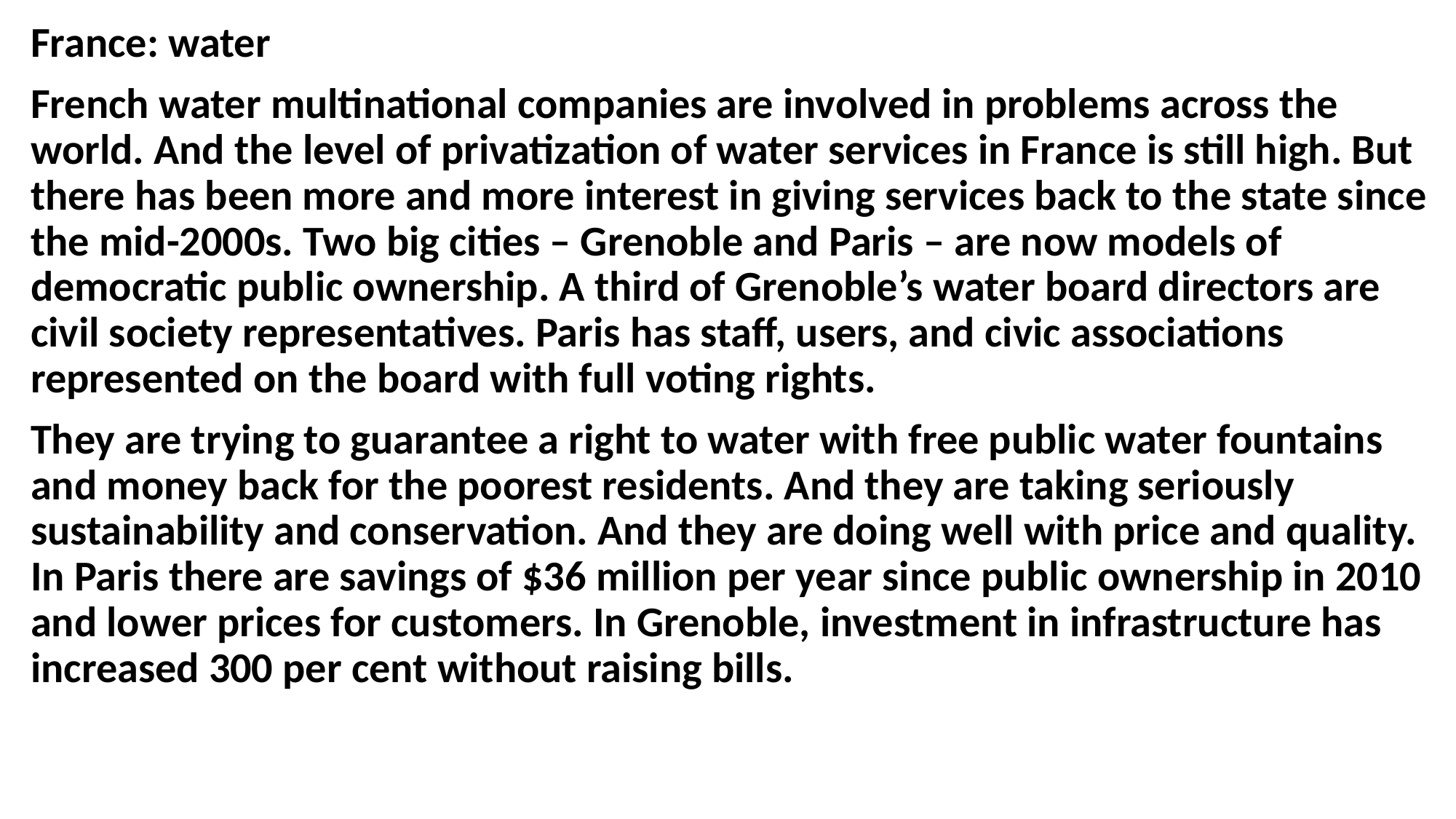

France: water
French water multinational companies are involved in problems across the world. And the level of privatization of water services in France is still high. But there has been more and more interest in giving services back to the state since the mid-2000s. Two big cities – Grenoble and Paris – are now models of democratic public ownership. A third of Grenoble’s water board directors are civil society representatives. Paris has staff, users, and civic associations represented on the board with full voting rights.
They are trying to guarantee a right to water with free public water fountains and money back for the poorest residents. And they are taking seriously sustainability and conservation. And they are doing well with price and quality. In Paris there are savings of $36 million per year since public ownership in 2010 and lower prices for customers. In Grenoble, investment in infrastructure has increased 300 per cent without raising bills.
#